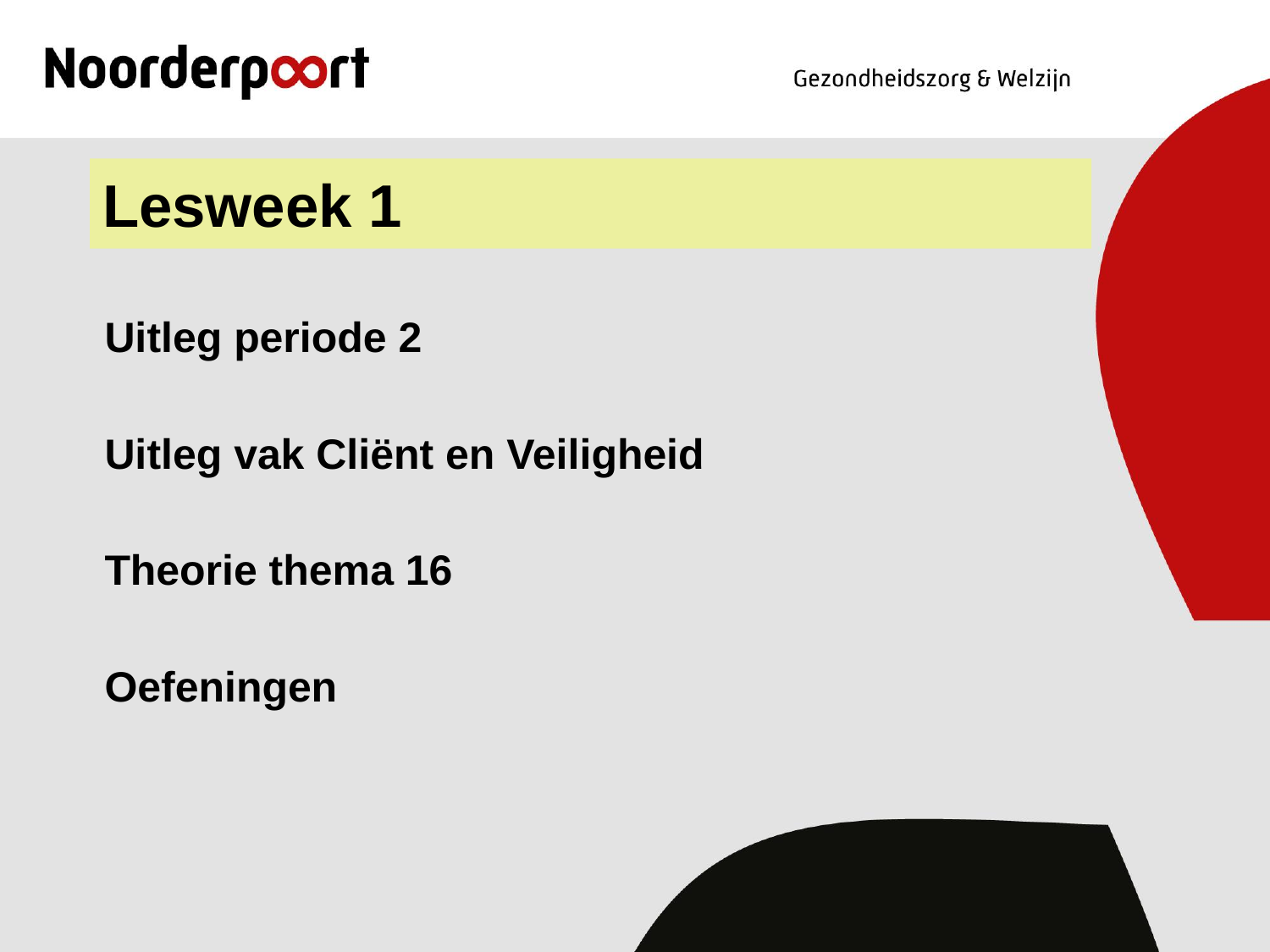

# Lesweek 1
Uitleg periode 2

Uitleg vak Cliënt en Veiligheid

Theorie thema 16

Oefeningen